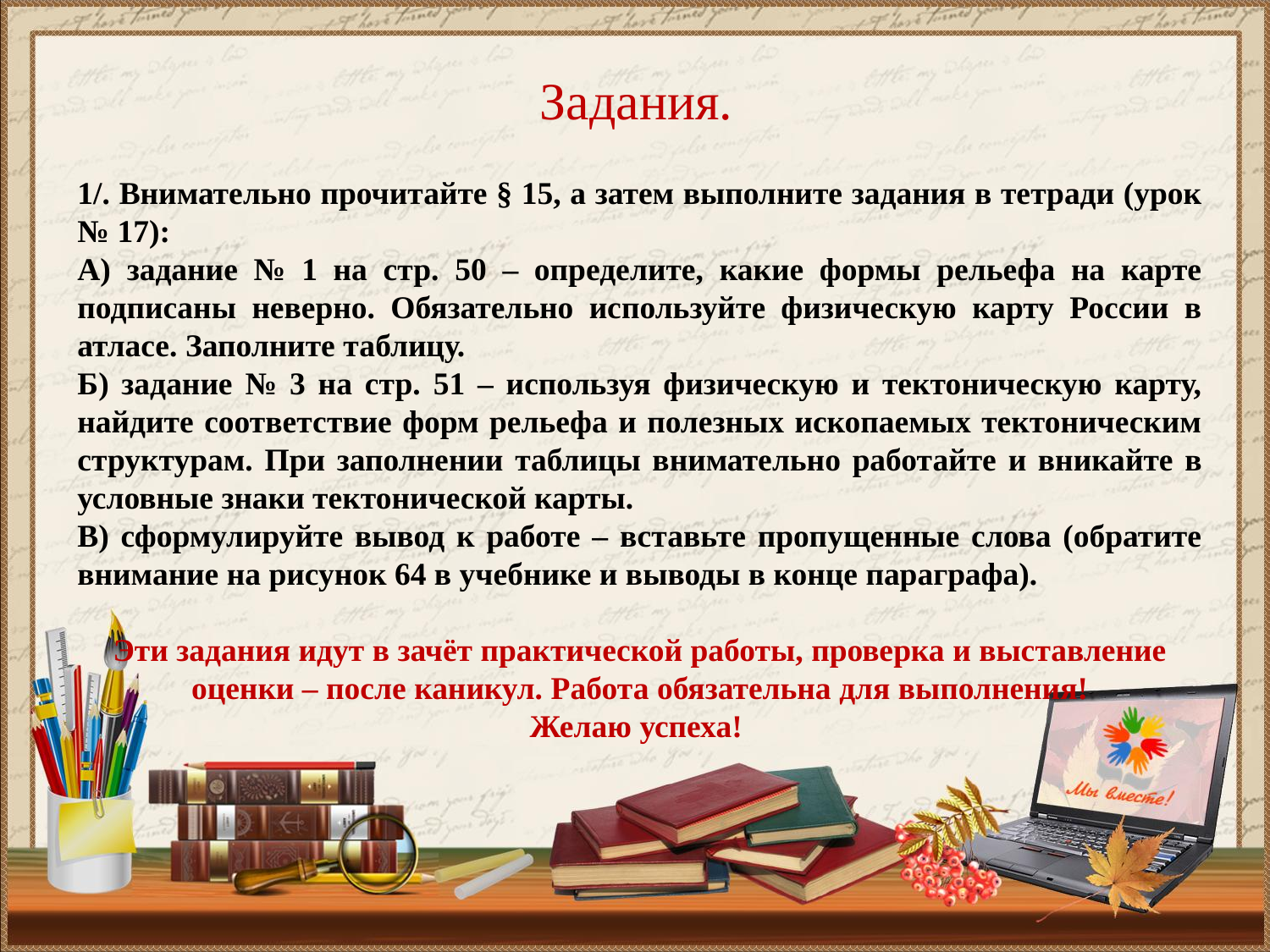

# Задания.
1/. Внимательно прочитайте § 15, а затем выполните задания в тетради (урок № 17):
А) задание № 1 на стр. 50 – определите, какие формы рельефа на карте подписаны неверно. Обязательно используйте физическую карту России в атласе. Заполните таблицу.
Б) задание № 3 на стр. 51 – используя физическую и тектоническую карту, найдите соответствие форм рельефа и полезных ископаемых тектоническим структурам. При заполнении таблицы внимательно работайте и вникайте в условные знаки тектонической карты.
В) сформулируйте вывод к работе – вставьте пропущенные слова (обратите внимание на рисунок 64 в учебнике и выводы в конце параграфа).

Эти задания идут в зачёт практической работы, проверка и выставление оценки – после каникул. Работа обязательна для выполнения!
Желаю успеха!